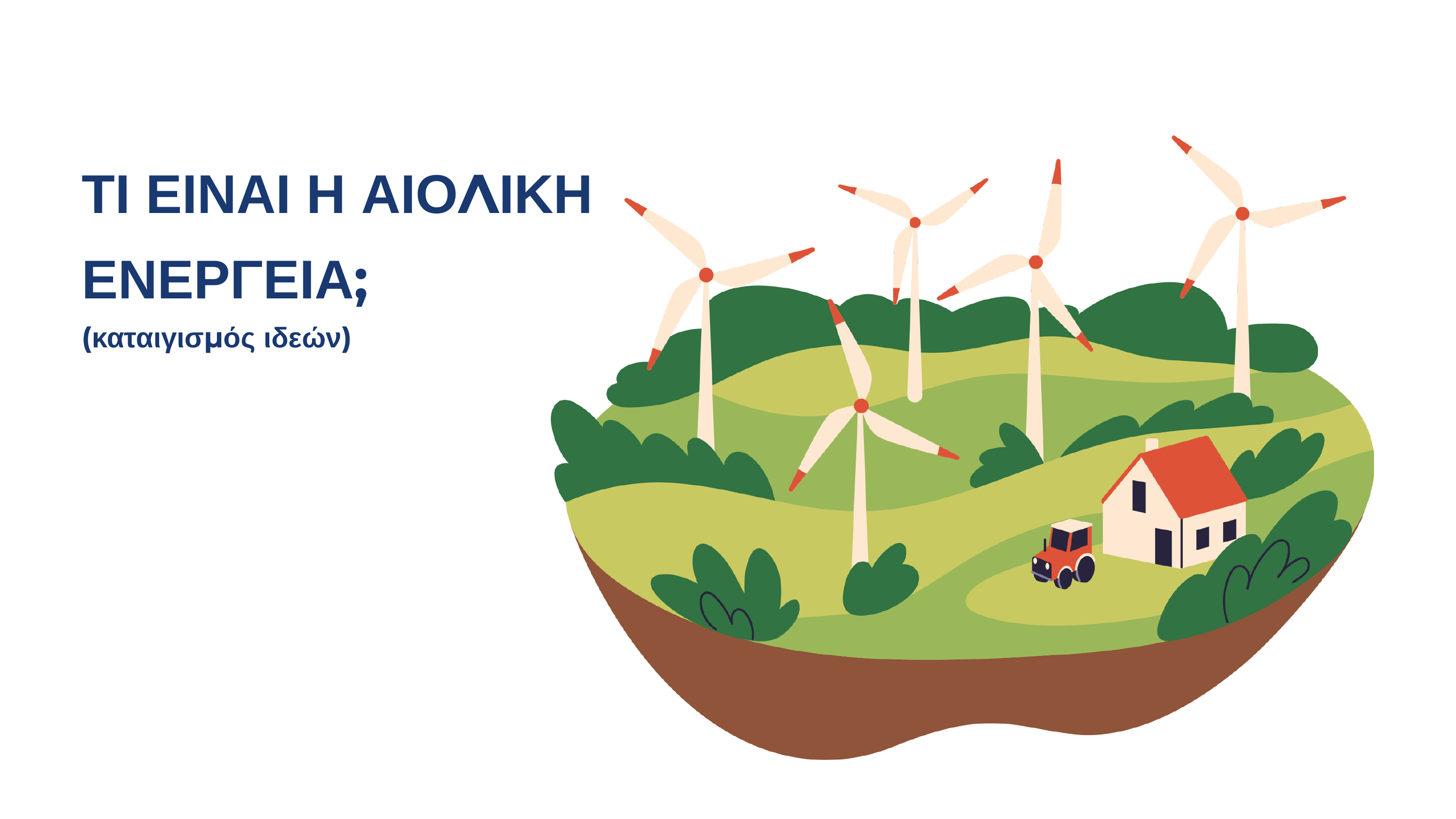

ΤΙ ΕΙΝΑΙ Η ΑΙΟΛΙΚΗ ΕΝΕΡΓΕΙΑ;
(καταιγισμός ιδεών)